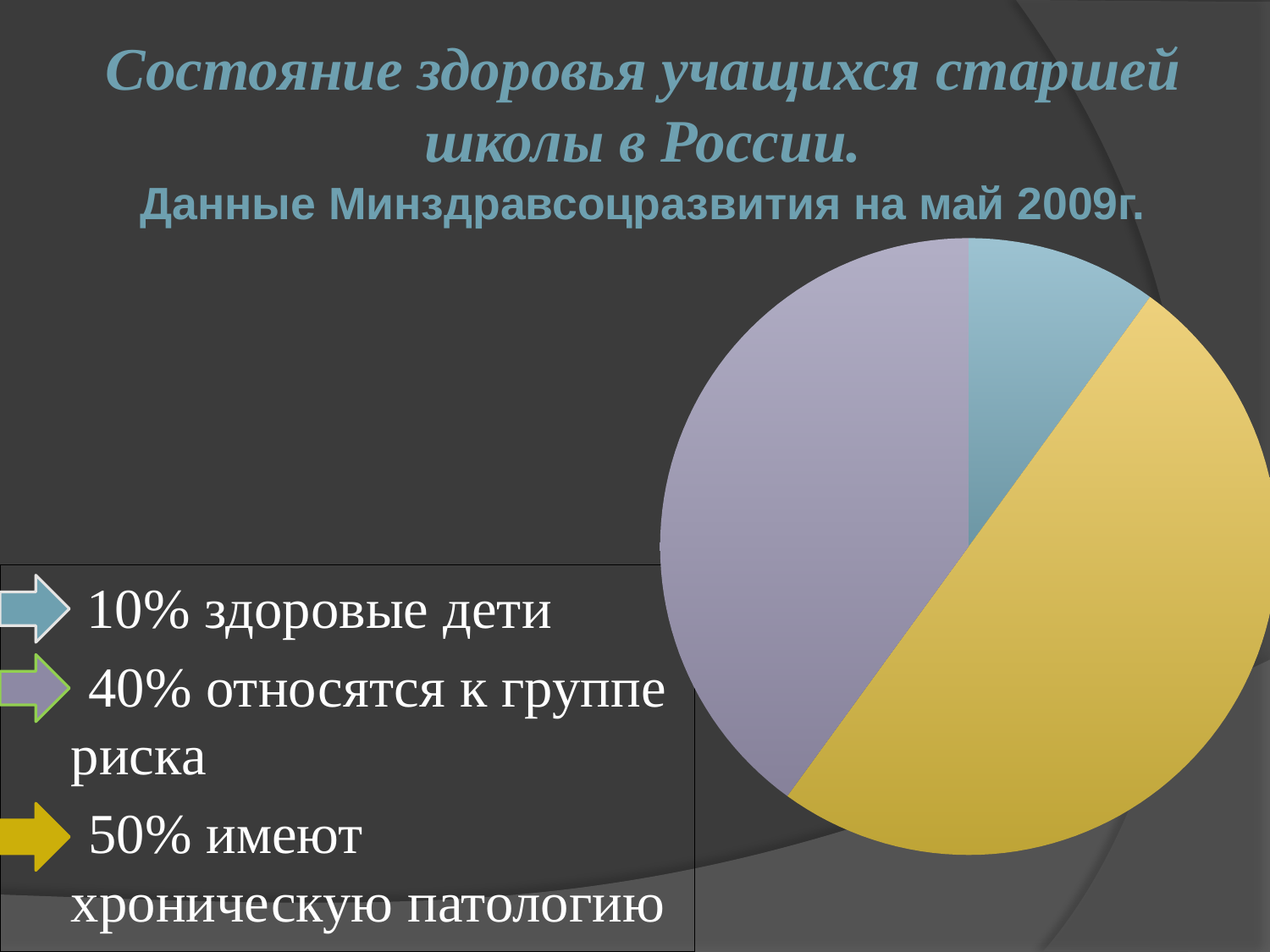

# Состояние здоровья учащихся старшей школы в России. Данные Минздравсоцразвития на май 2009г.

### Chart

| Category | Продажи |
|---|---|
| Кв. 1 | 1.0 |
| Кв. 2 | 5.0 |
| Кв. 3 | 4.0 |
     10% здоровые дети
     40% относятся к группе риска
     50% имеют хроническую патологию